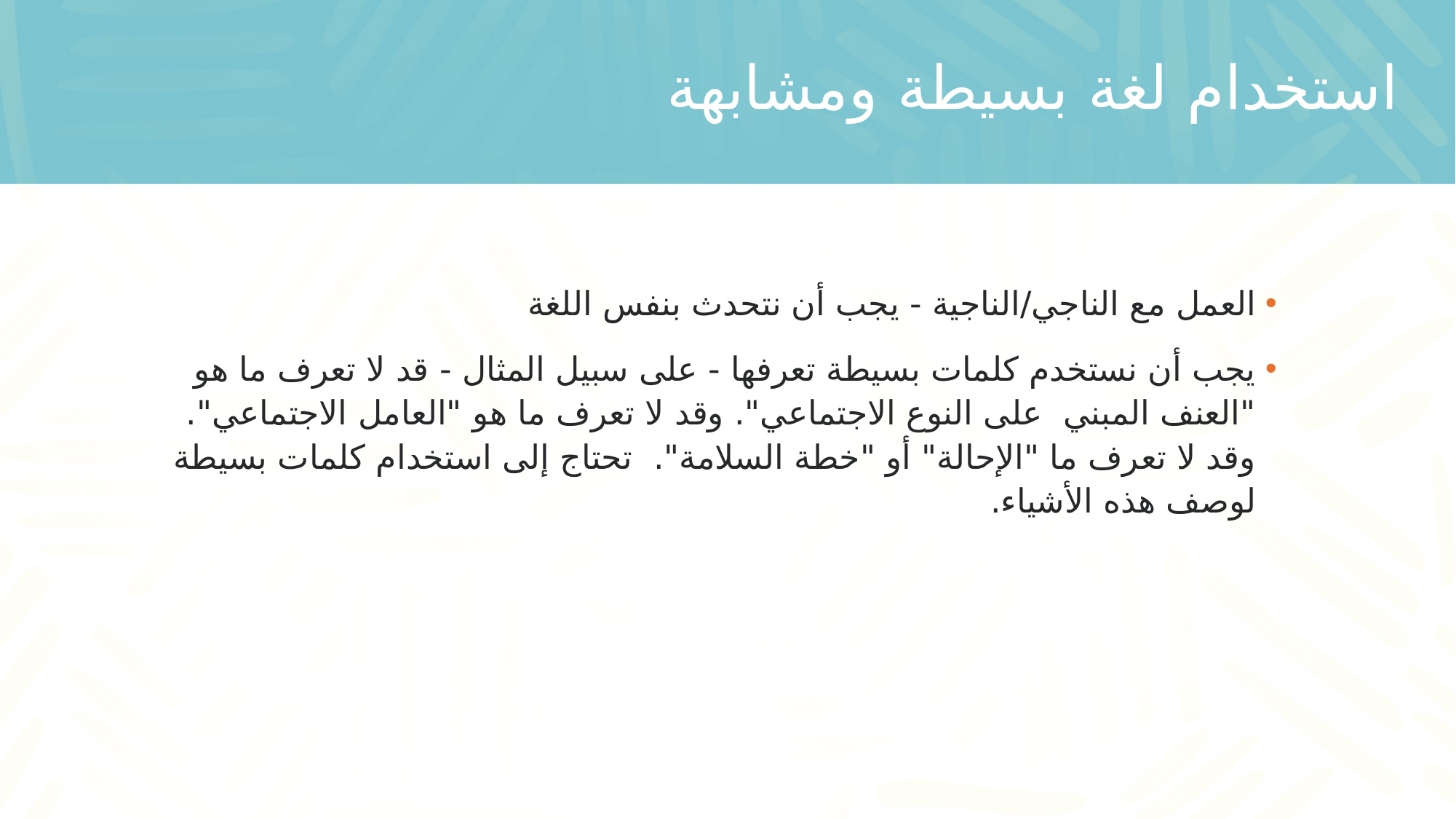

# استخدام لغة بسيطة ومشابهة
العمل مع الناجي/الناجية - يجب أن نتحدث بنفس اللغة
يجب أن نستخدم كلمات بسيطة تعرفها - على سبيل المثال - قد لا تعرف ما هو "العنف المبني  على النوع الاجتماعي". وقد لا تعرف ما هو "العامل الاجتماعي". وقد لا تعرف ما "الإحالة" أو "خطة السلامة".  تحتاج إلى استخدام كلمات بسيطة لوصف هذه الأشياء.